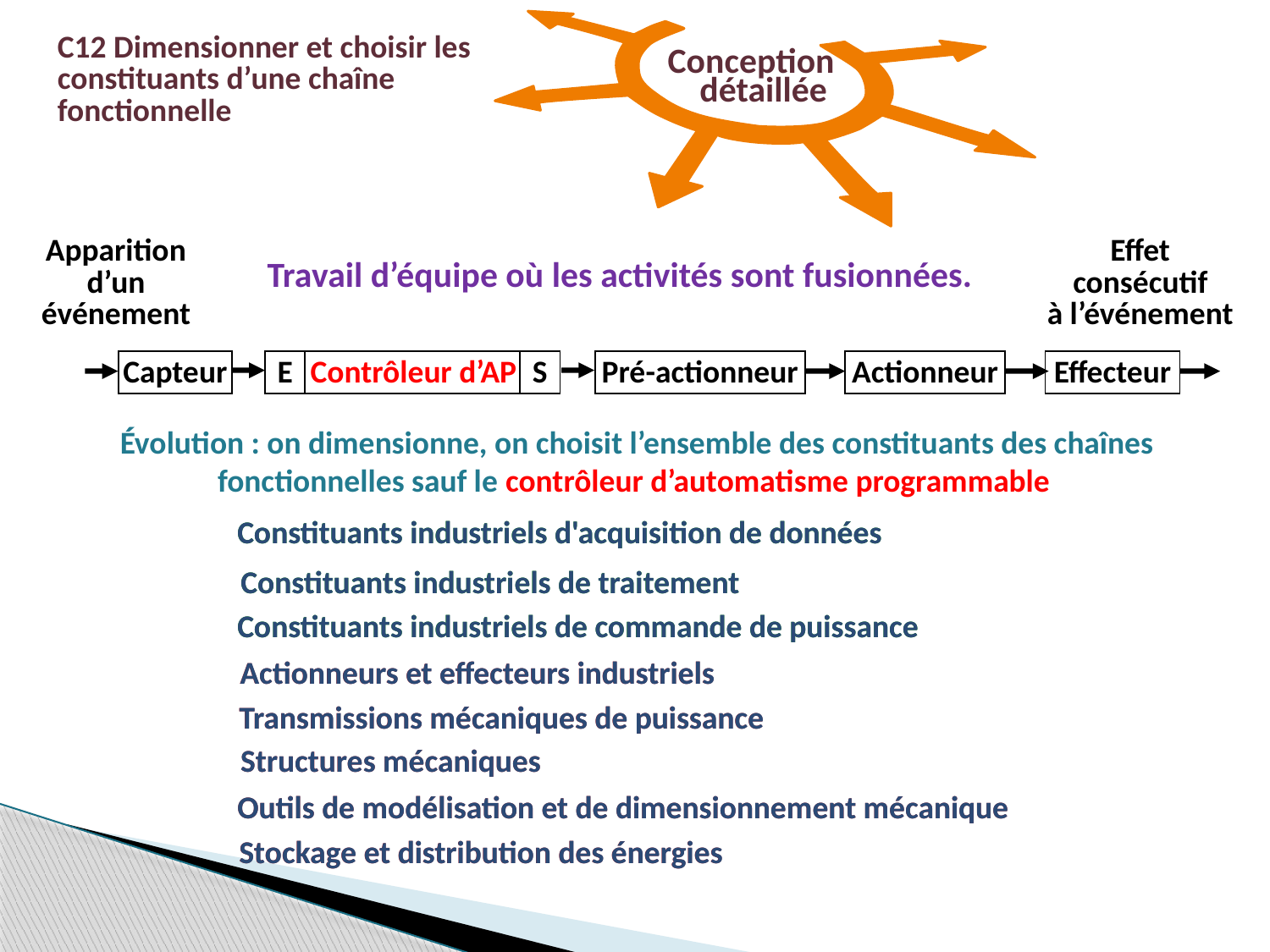

C12 Dimensionner et choisir les constituants d’une chaîne fonctionnelle
Conception
  détaillée
Apparition d’un
événement
Effet consécutif
à l’événement
Capteur
E
 Contrôleur d’AP
S
Pré-actionneur
Actionneur
Effecteur

Travail d’équipe où les activités sont fusionnées.
Évolution : on dimensionne, on choisit l’ensemble des constituants des chaînes fonctionnelles sauf le contrôleur d’automatisme programmable
Constituants industriels d'acquisition de données
Constituants industriels de traitement
Constituants industriels de commande de puissance
Actionneurs et effecteurs industriels
Transmissions mécaniques de puissance
Structures mécaniques
Outils de modélisation et de dimensionnement mécanique
Stockage et distribution des énergies
Constituants industriels d'acquisition de données
Constituants industriels de traitement
Constituants industriels de commande de puissance
Actionneurs et effecteurs industriels
Transmissions mécaniques de puissance
Structures mécaniques
Outils de modélisation et de dimensionnement mécanique
Stockage et distribution des énergies